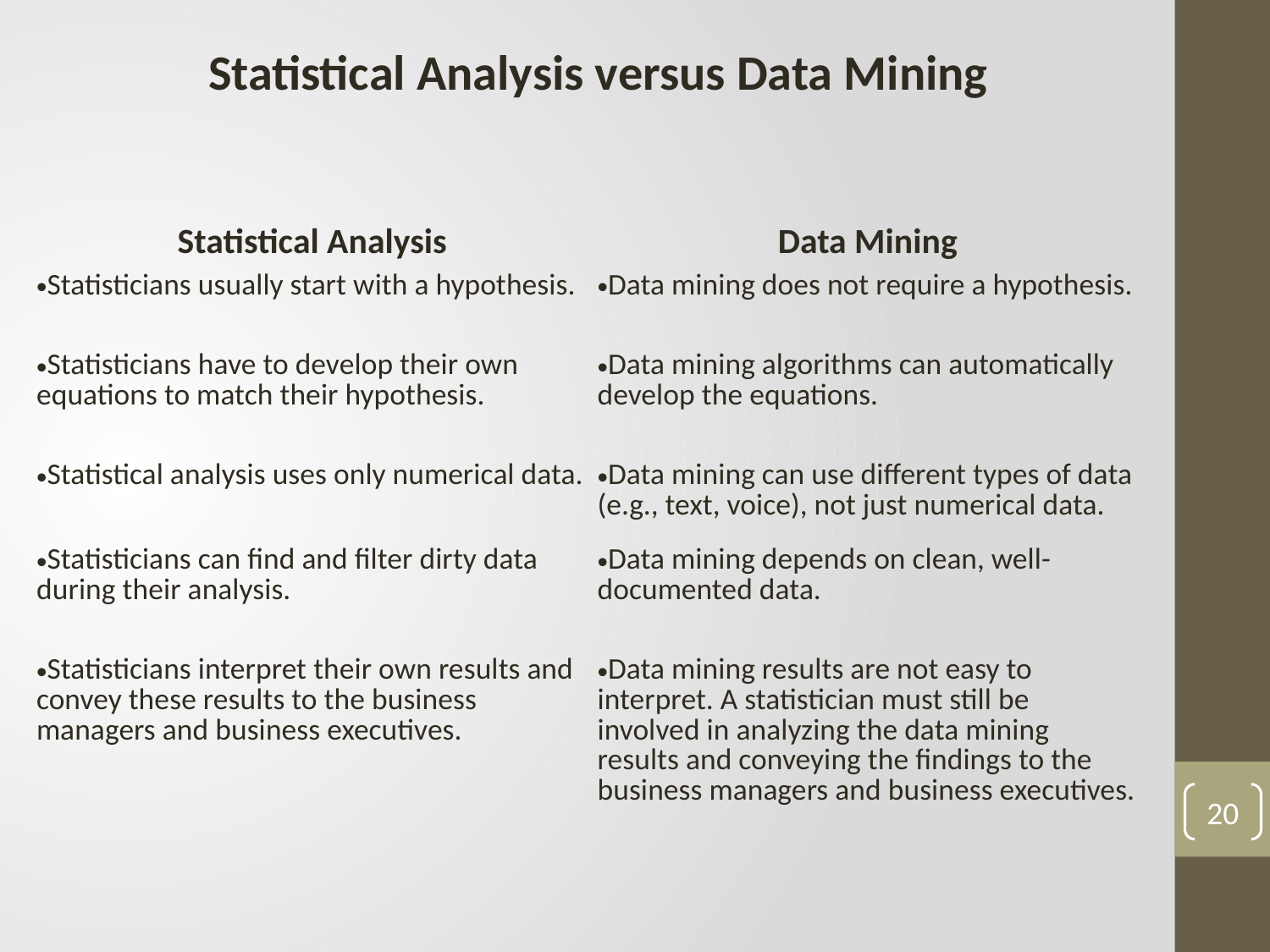

Statistical Analysis versus Data Mining
| Statistical Analysis | Data Mining |
| --- | --- |
| Statisticians usually start with a hypothesis. | Data mining does not require a hypothesis. |
| Statisticians have to develop their own equations to match their hypothesis. | Data mining algorithms can automatically develop the equations. |
| Statistical analysis uses only numerical data. | Data mining can use different types of data (e.g., text, voice), not just numerical data. |
| Statisticians can find and filter dirty data during their analysis. | Data mining depends on clean, well-documented data. |
| Statisticians interpret their own results and convey these results to the business managers and business executives. | Data mining results are not easy to interpret. A statistician must still be involved in analyzing the data mining results and conveying the findings to the business managers and business executives. |
20